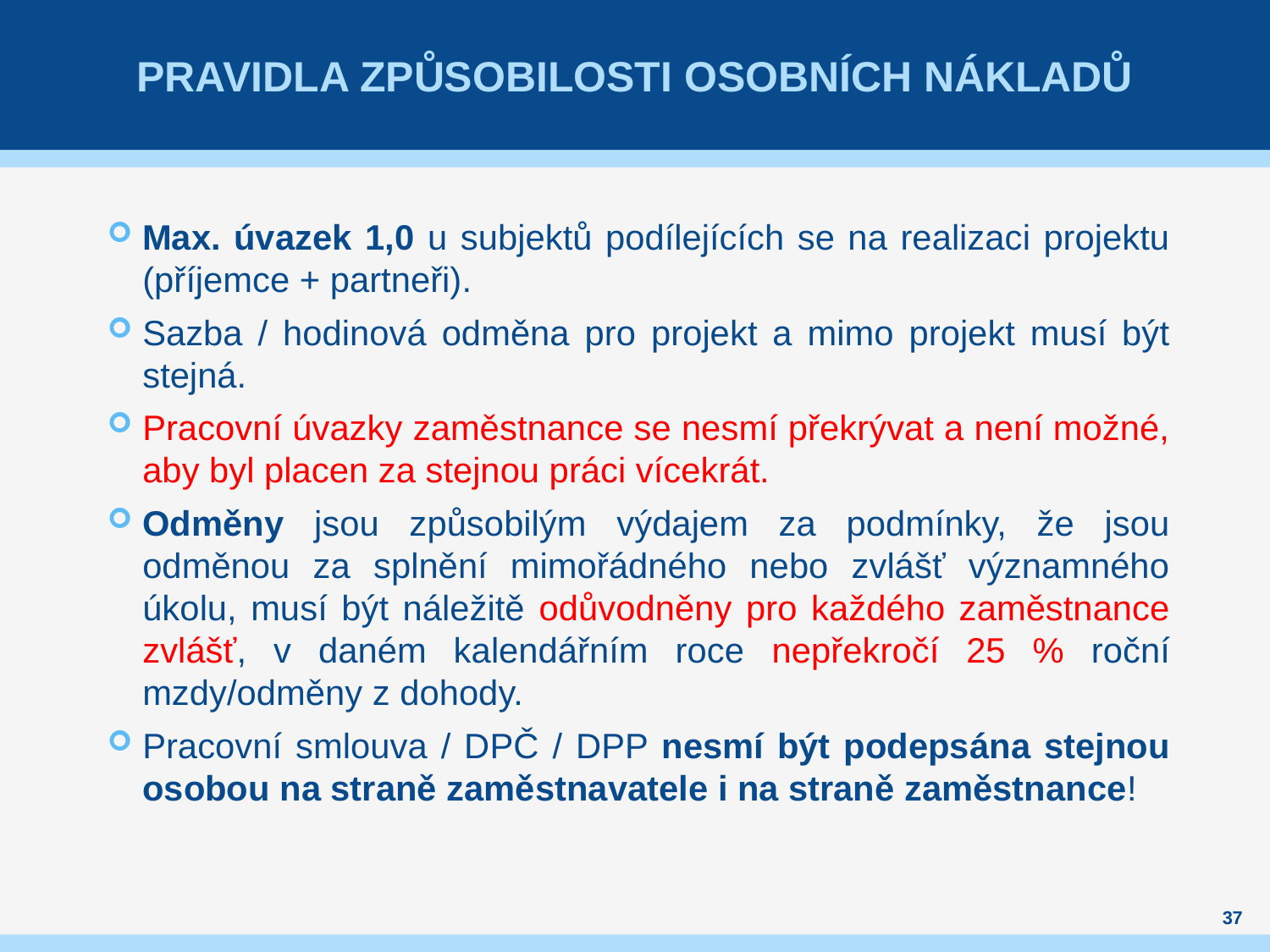

# Pravidla způsobilosti osobních nákladů
Max. úvazek 1,0 u subjektů podílejících se na realizaci projektu (příjemce + partneři).
Sazba / hodinová odměna pro projekt a mimo projekt musí být stejná.
Pracovní úvazky zaměstnance se nesmí překrývat a není možné, aby byl placen za stejnou práci vícekrát.
Odměny jsou způsobilým výdajem za podmínky, že jsou odměnou za splnění mimořádného nebo zvlášť významného úkolu, musí být náležitě odůvodněny pro každého zaměstnance zvlášť, v daném kalendářním roce nepřekročí 25 % roční mzdy/odměny z dohody.
Pracovní smlouva / DPČ / DPP nesmí být podepsána stejnou osobou na straně zaměstnavatele i na straně zaměstnance!

37